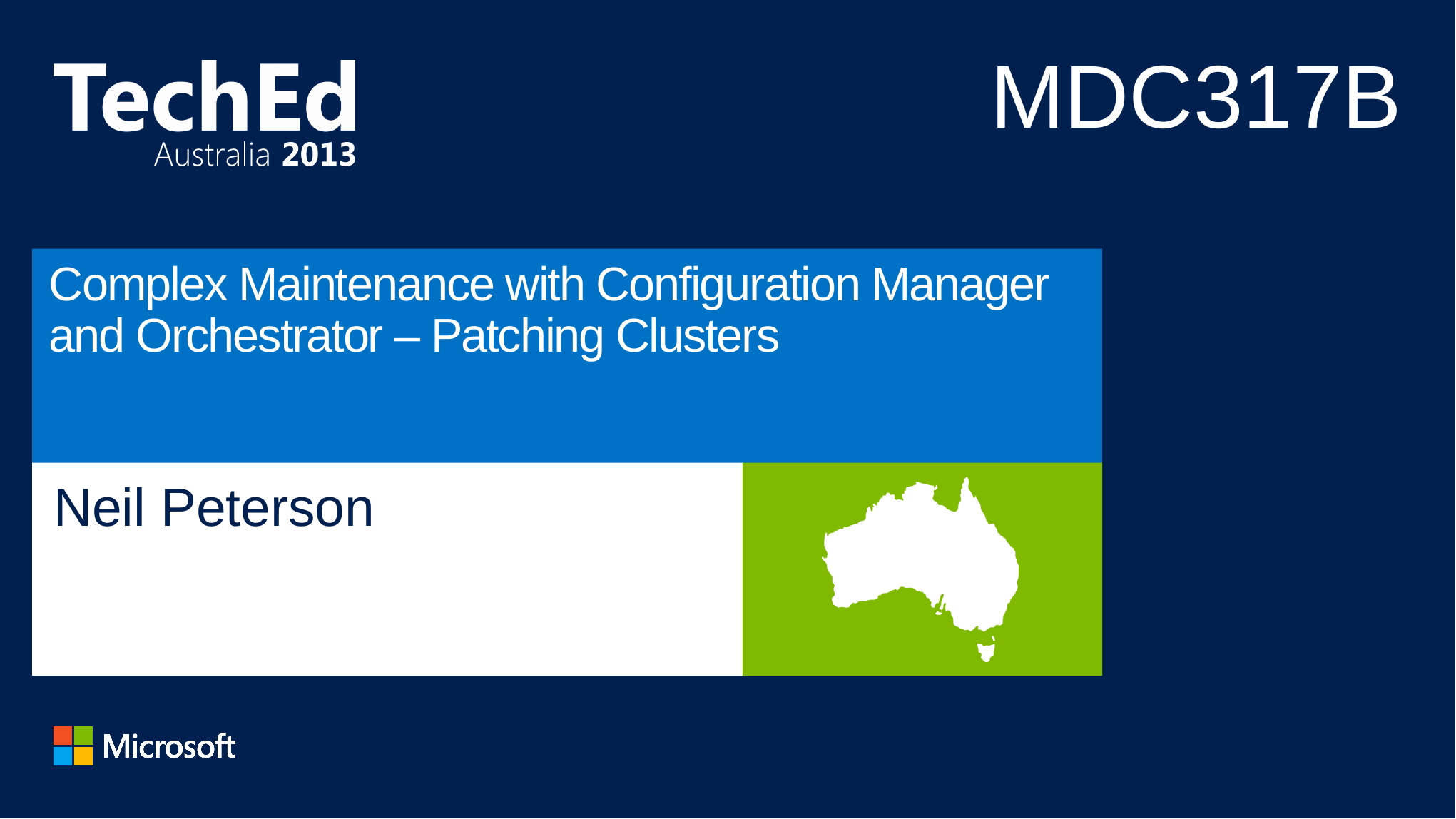

MDC317B
# Complex Maintenance with Configuration Manager and Orchestrator – Patching Clusters
Neil Peterson